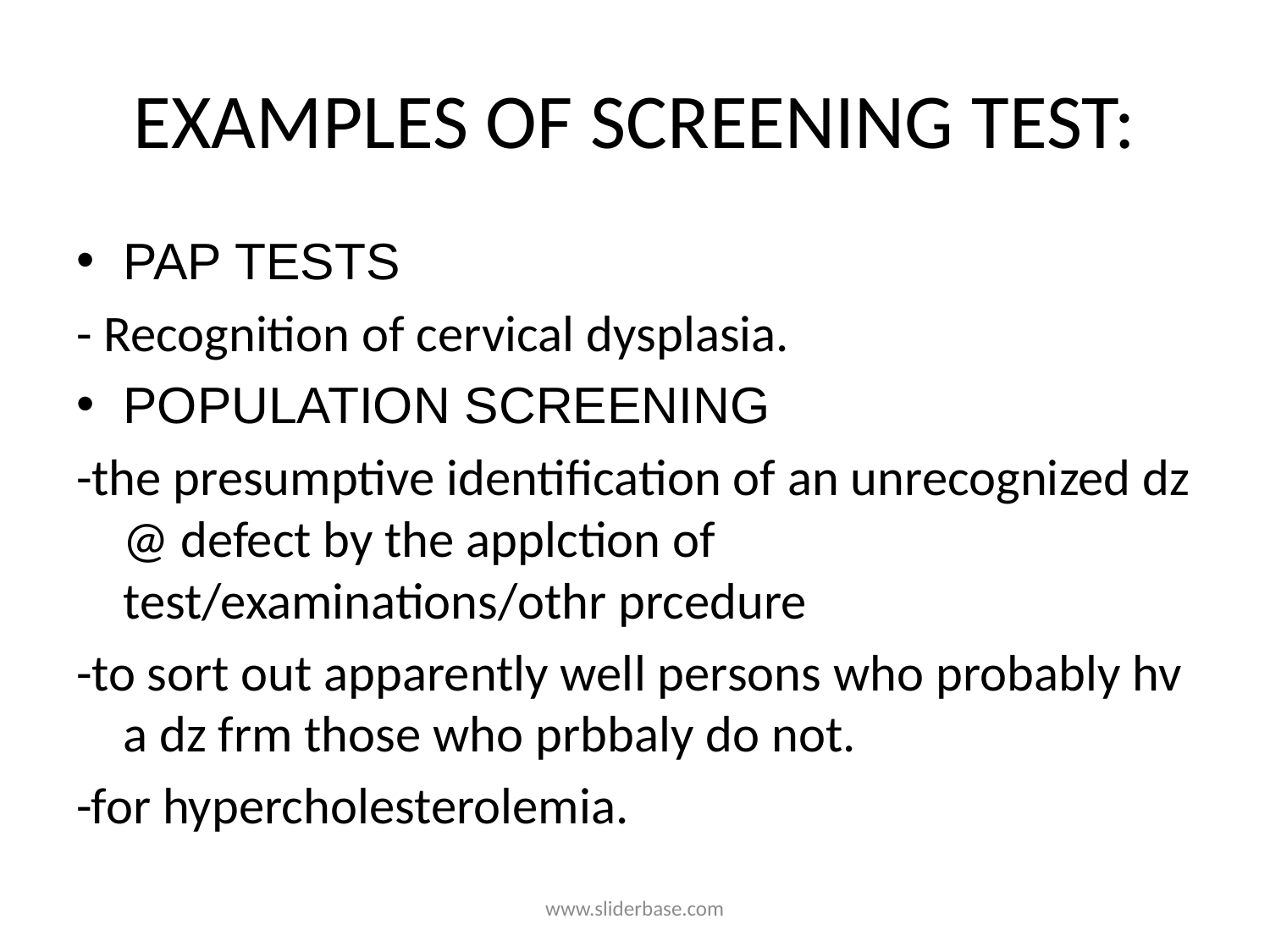

# EXAMPLES OF SCREENING TEST:
PAP TESTS
- Recognition of cervical dysplasia.
POPULATION SCREENING
-the presumptive identification of an unrecognized dz @ defect by the applction of test/examinations/othr prcedure
-to sort out apparently well persons who probably hv a dz frm those who prbbaly do not.
-for hypercholesterolemia.

www.sliderbase.com